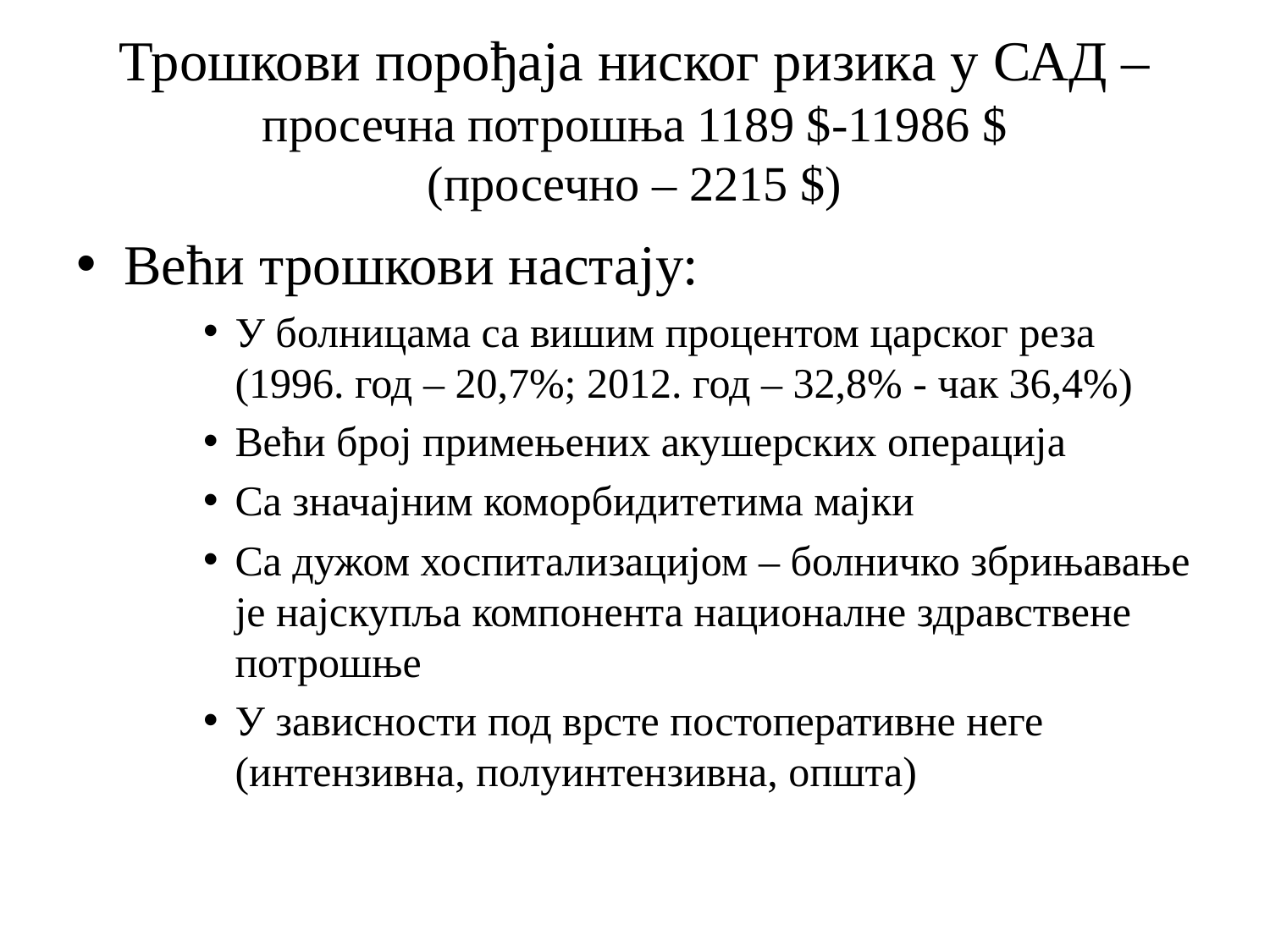

# Трошкови порођаја ниског ризика у САД – просечна потрошња 1189 $-11986 $ (просечно – 2215 $)
Већи трошкови настају:
У болницама са вишим процентом царског реза (1996. год – 20,7%; 2012. год – 32,8% - чак 36,4%)
Већи број примењених акушерских операција
Са значајним коморбидитетима мајки
Са дужом хоспитализацијом – болничко збрињавање је најскупља компонента националне здравствене потрошње
У зависности под врсте постоперативне неге (интензивна, полуинтензивна, општа)